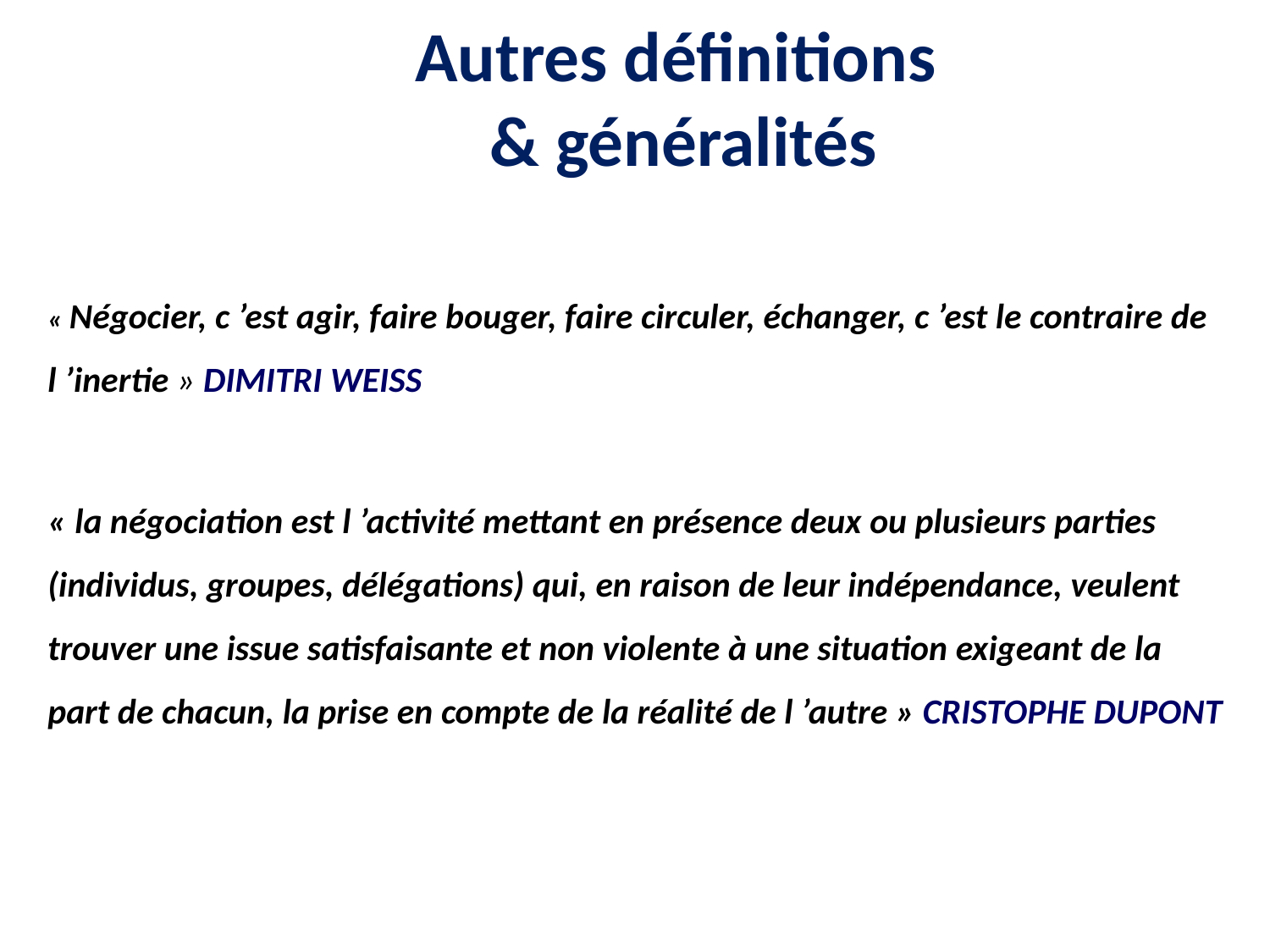

# Autres définitions & généralités
« Négocier, c ’est agir, faire bouger, faire circuler, échanger, c ’est le contraire de l ’inertie » DIMITRI WEISS

« la négociation est l ’activité mettant en présence deux ou plusieurs parties (individus, groupes, délégations) qui, en raison de leur indépendance, veulent trouver une issue satisfaisante et non violente à une situation exigeant de la part de chacun, la prise en compte de la réalité de l ’autre » CRISTOPHE DUPONT